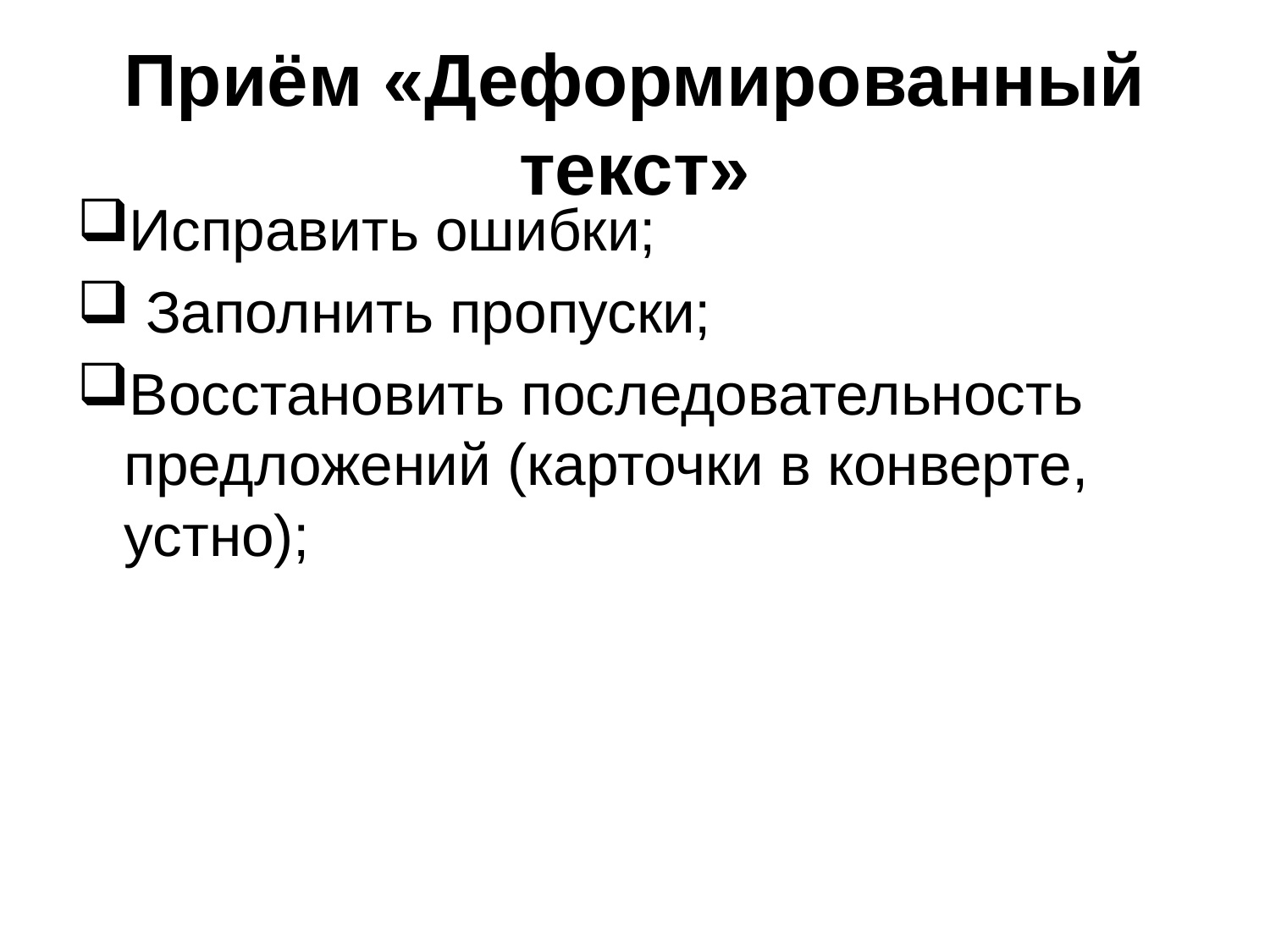

# Приём «Деформированный текст»
Исправить ошибки;
 Заполнить пропуски;
Восстановить последовательность предложений (карточки в конверте, устно);